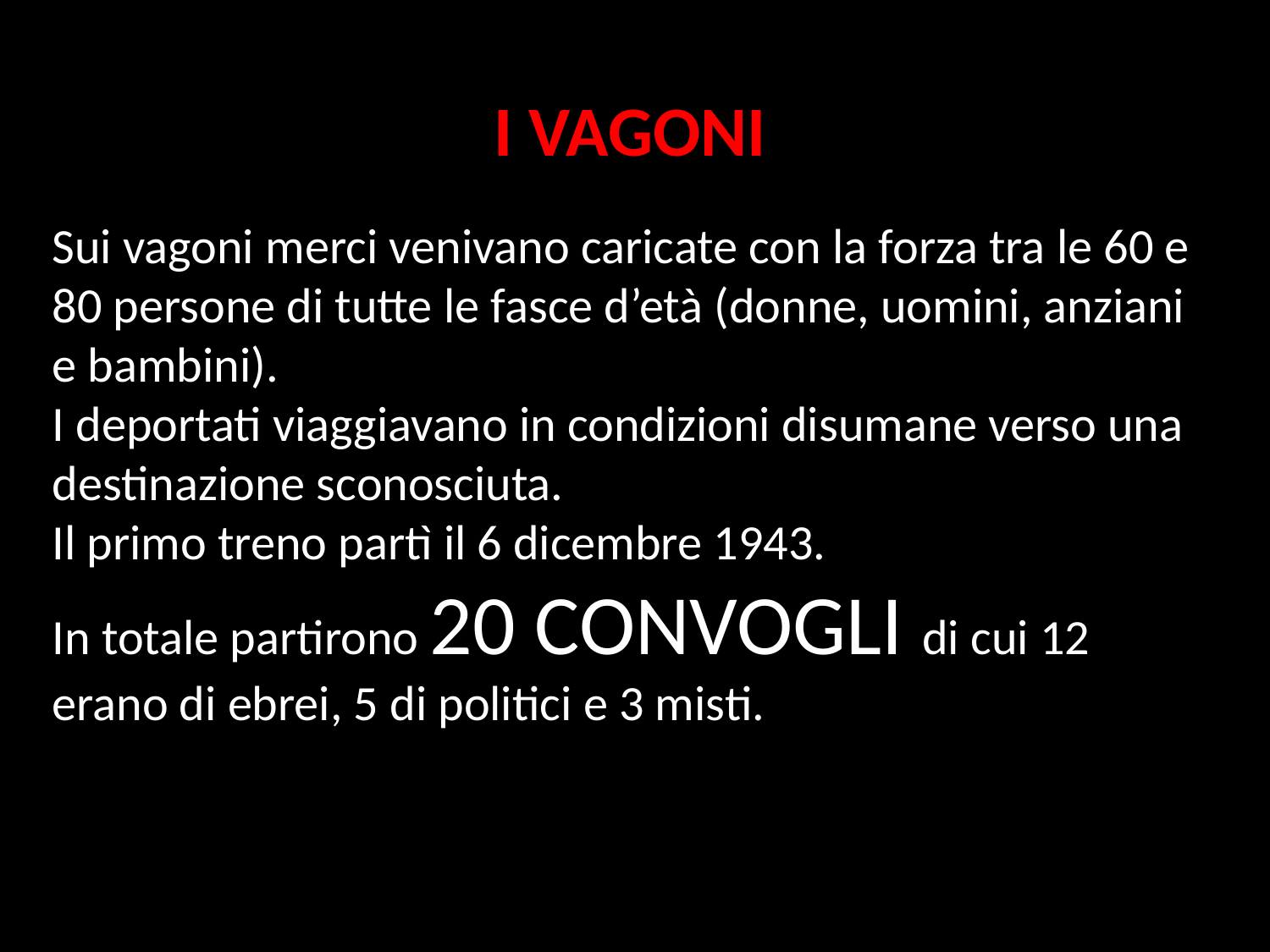

I VAGONI
Sui vagoni merci venivano caricate con la forza tra le 60 e 80 persone di tutte le fasce d’età (donne, uomini, anziani e bambini).
I deportati viaggiavano in condizioni disumane verso una destinazione sconosciuta.
Il primo treno partì il 6 dicembre 1943.
In totale partirono 20 CONVOGLI di cui 12 erano di ebrei, 5 di politici e 3 misti.